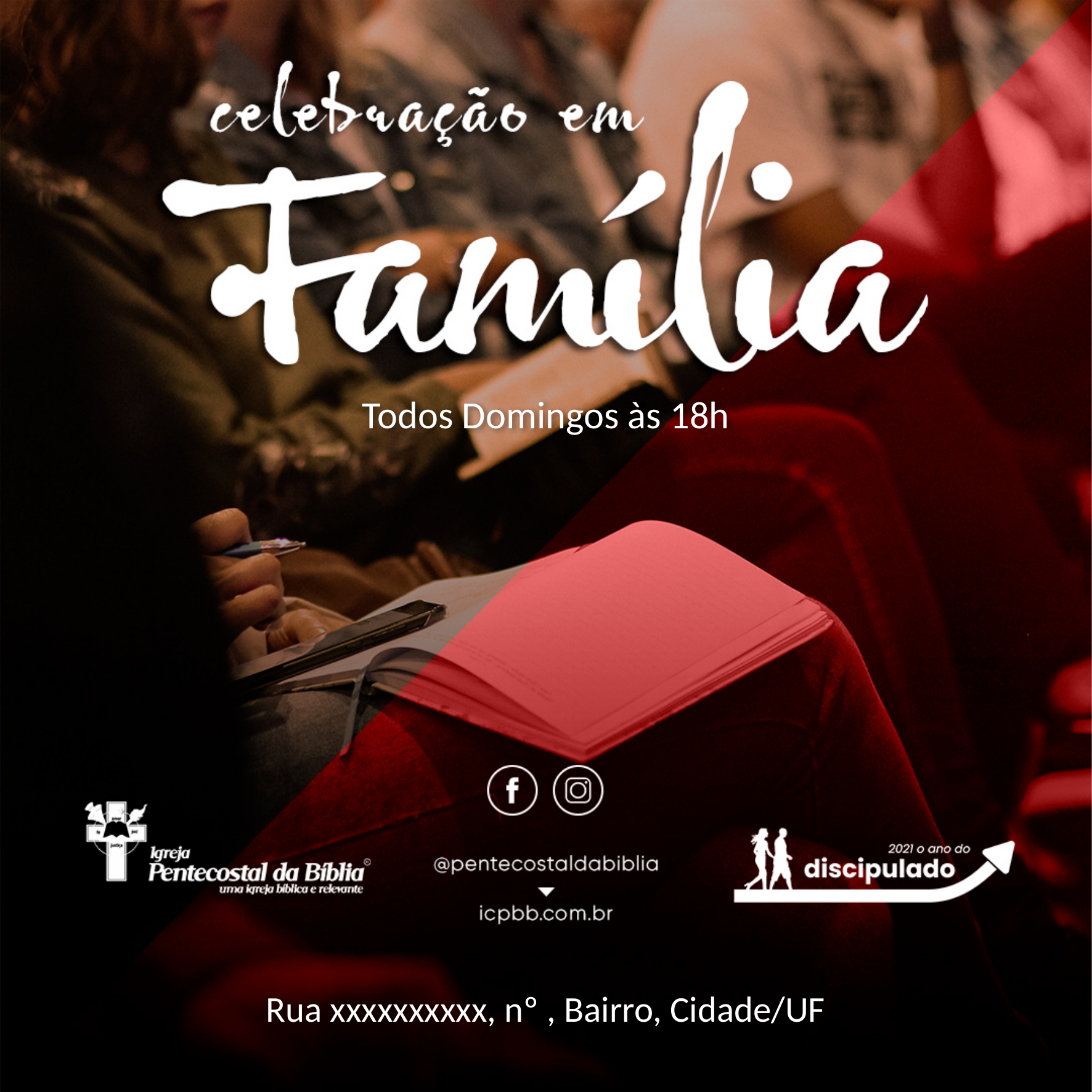

Todos Domingos às 18h
Rua xxxxxxxxxx, nº , Bairro, Cidade/UF